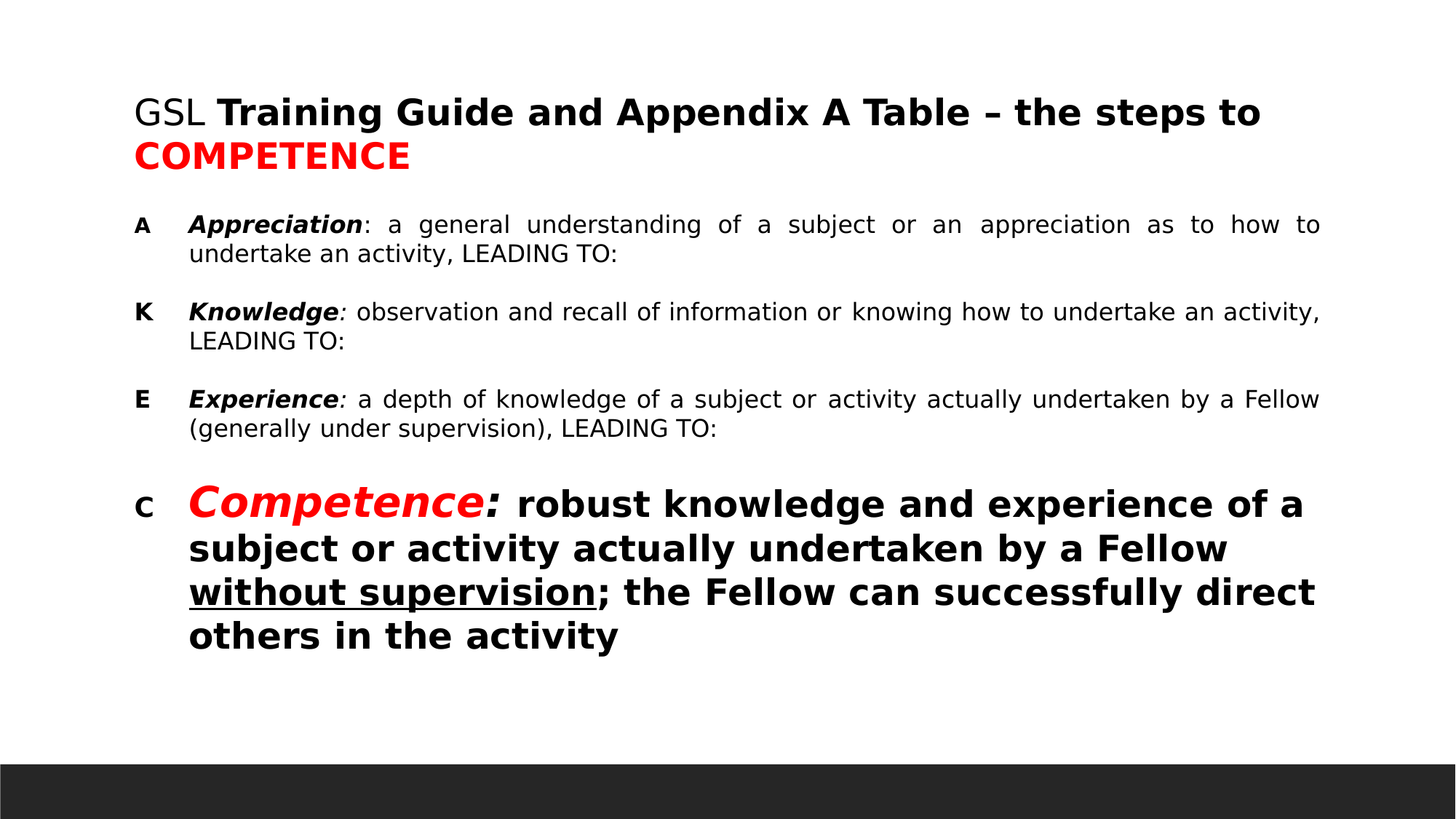

GSL Training Guide and Appendix A Table – the steps to COMPETENCE

A	Appreciation: a general understanding of a subject or an appreciation as to how to undertake an activity, LEADING TO:

K	Knowledge: observation and recall of information or knowing how to undertake an activity, LEADING TO:

E	Experience: a depth of knowledge of a subject or activity actually undertaken by a Fellow (generally under supervision), LEADING TO:

C	Competence: robust knowledge and experience of a subject or activity actually undertaken by a Fellow without supervision; the Fellow can successfully direct others in the activity